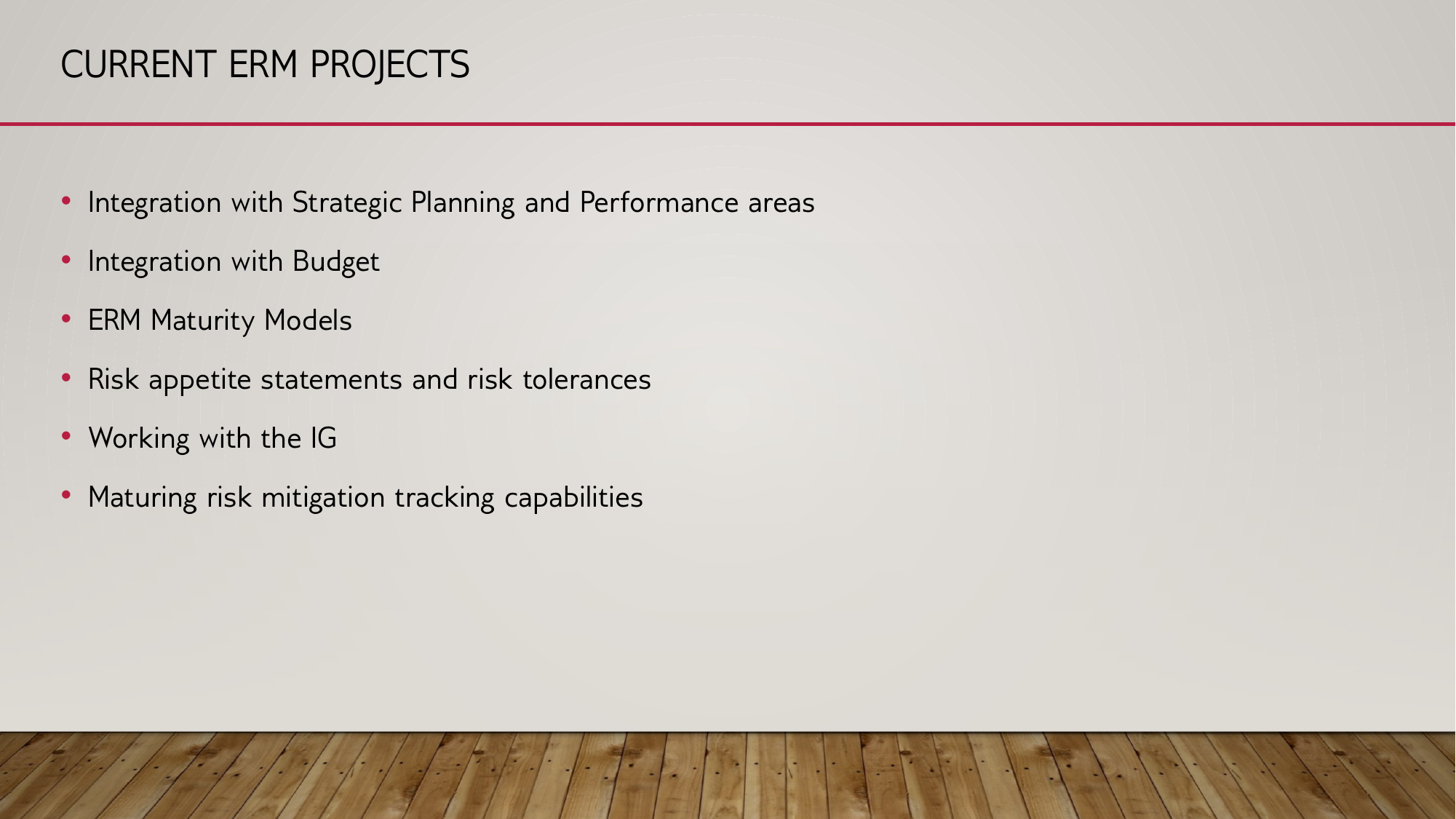

# Current ERM projects
Integration with Strategic Planning and Performance areas
Integration with Budget
ERM Maturity Models
Risk appetite statements and risk tolerances
Working with the IG
Maturing risk mitigation tracking capabilities